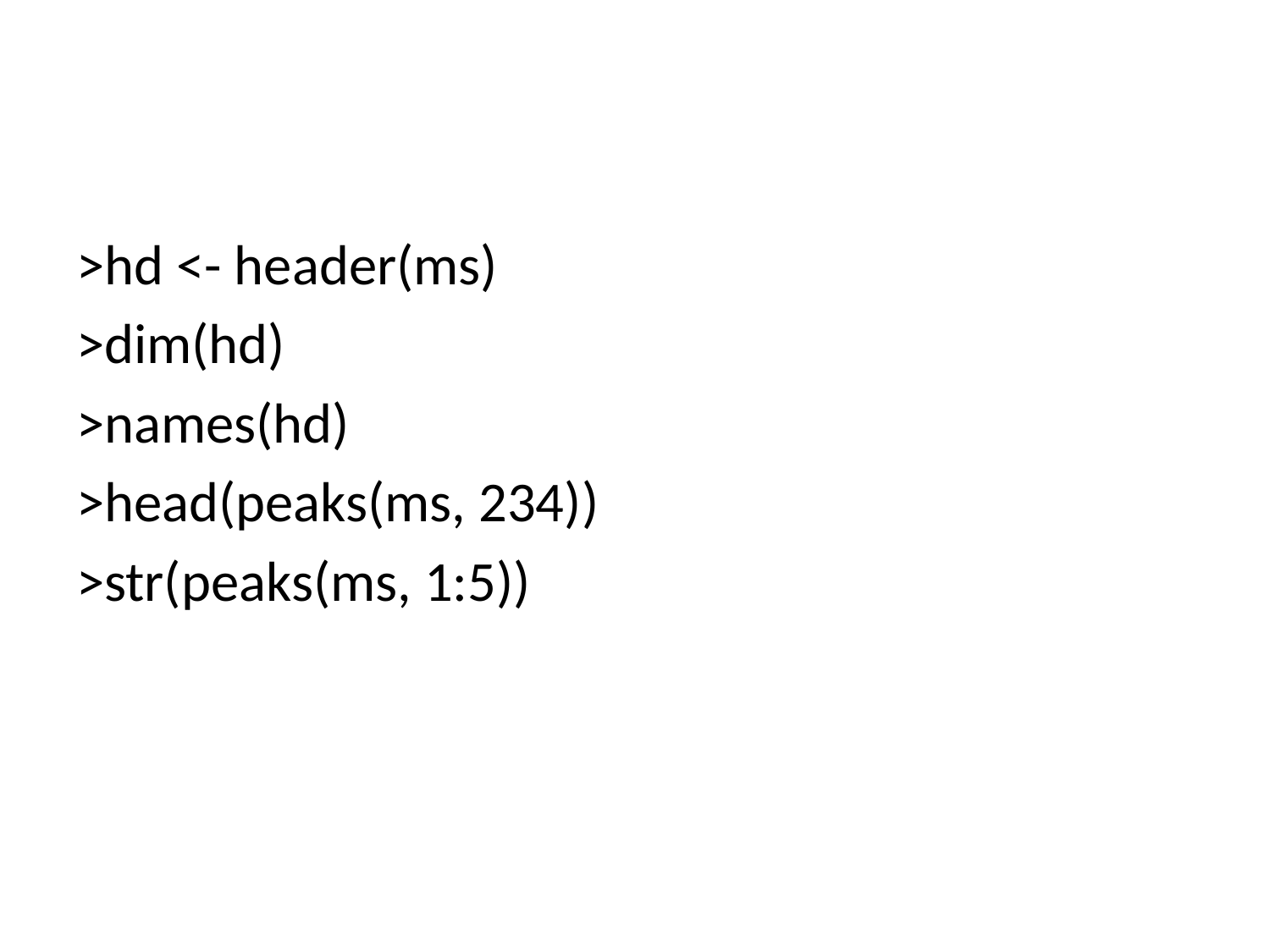

#
>hd <- header(ms)
>dim(hd)
>names(hd)
>head(peaks(ms, 234))
>str(peaks(ms, 1:5))